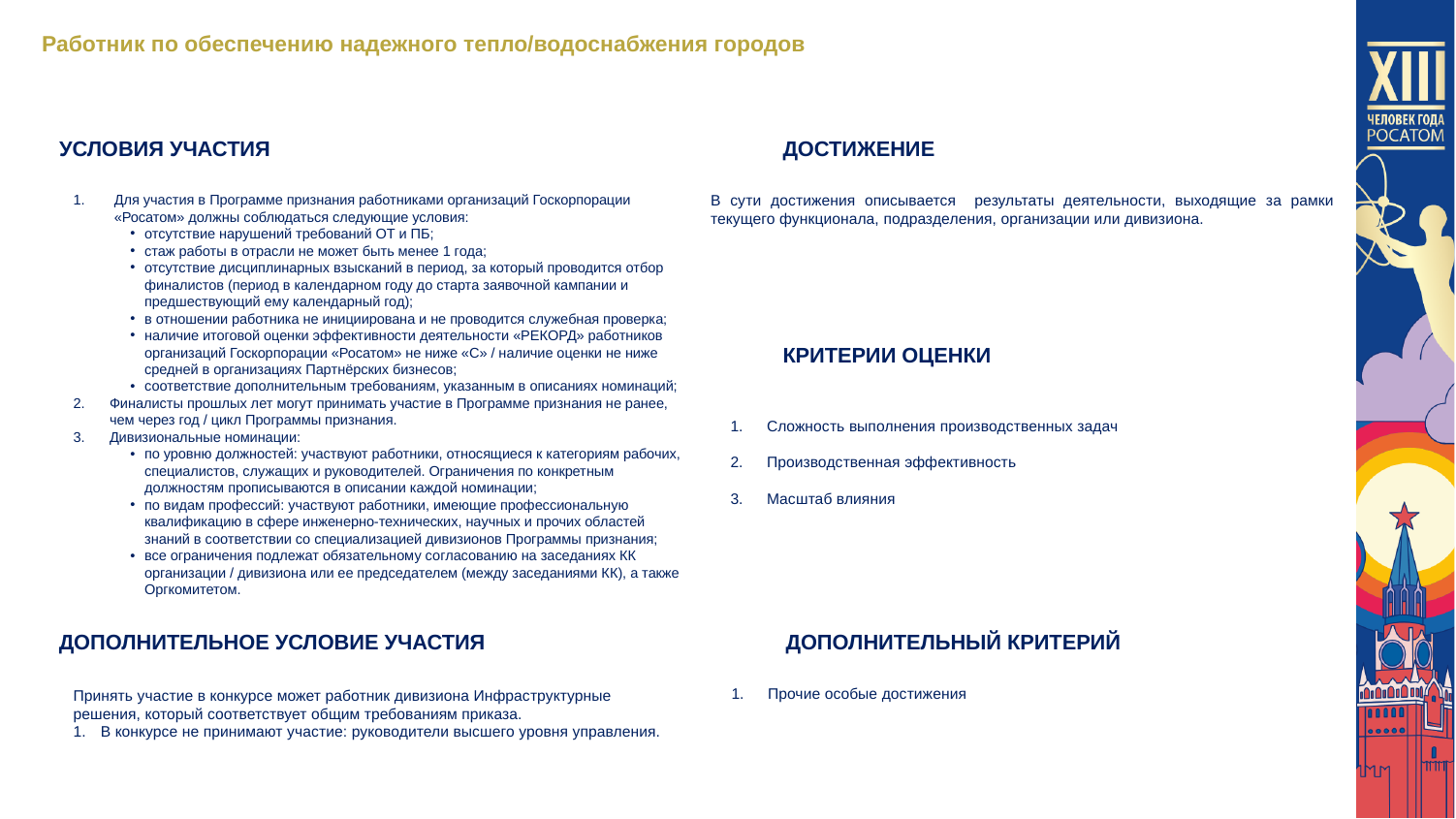

Работник по обеспечению надежного тепло/водоснабжения городов
ДОСТИЖЕНИЕ
УСЛОВИЯ УЧАСТИЯ
Для участия в Программе признания работниками организаций Госкорпорации «Росатом» должны соблюдаться следующие условия:
отсутствие нарушений требований ОТ и ПБ;
стаж работы в отрасли не может быть менее 1 года;
отсутствие дисциплинарных взысканий в период, за который проводится отбор финалистов (период в календарном году до старта заявочной кампании и предшествующий ему календарный год);
в отношении работника не инициирована и не проводится служебная проверка;
наличие итоговой оценки эффективности деятельности «РЕКОРД» работников организаций Госкорпорации «Росатом» не ниже «С» / наличие оценки не ниже средней в организациях Партнёрских бизнесов;
соответствие дополнительным требованиям, указанным в описаниях номинаций;
Финалисты прошлых лет могут принимать участие в Программе признания не ранее, чем через год / цикл Программы признания.
Дивизиональные номинации:
по уровню должностей: участвуют работники, относящиеся к категориям рабочих, специалистов, служащих и руководителей. Ограничения по конкретным должностям прописываются в описании каждой номинации;
по видам профессий: участвуют работники, имеющие профессиональную квалификацию в сфере инженерно-технических, научных и прочих областей знаний в соответствии со специализацией дивизионов Программы признания;
все ограничения подлежат обязательному согласованию на заседаниях КК организации / дивизиона или ее председателем (между заседаниями КК), а также Оргкомитетом.
В сути достижения описывается  результаты деятельности, выходящие за рамки текущего функционала, подразделения, организации или дивизиона.
КРИТЕРИИ ОЦЕНКИ
Сложность выполнения производственных задач

Производственная эффективность

Масштаб влияния
ДОПОЛНИТЕЛЬНОЕ УСЛОВИЕ УЧАСТИЯ
ДОПОЛНИТЕЛЬНЫЙ КРИТЕРИЙ
Прочие особые достижения

Принять участие в конкурсе может работник дивизиона Инфраструктурные решения, который соответствует общим требованиям приказа.
В конкурсе не принимают участие: руководители высшего уровня управления.